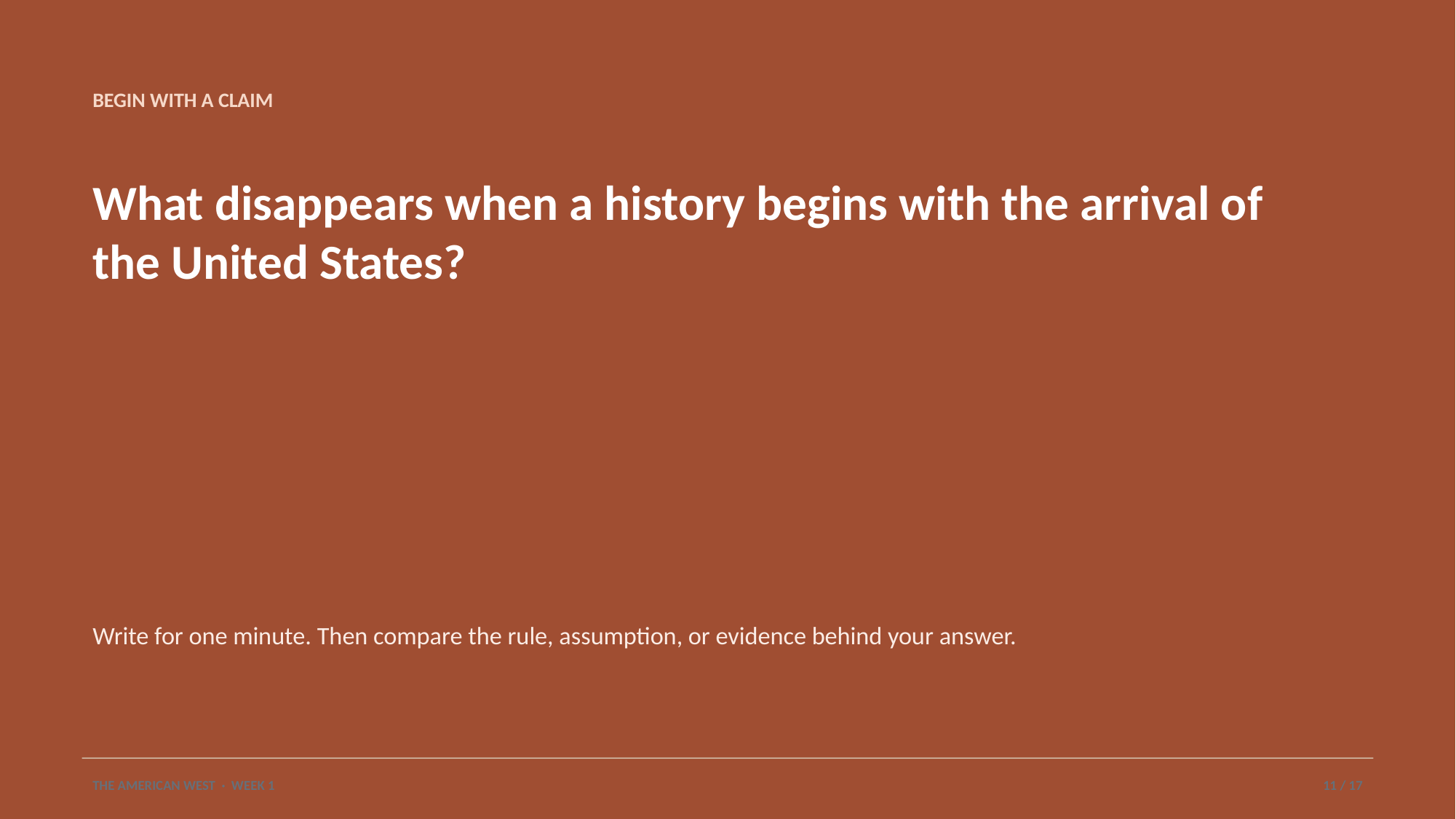

BEGIN WITH A CLAIM
What disappears when a history begins with the arrival of the United States?
Write for one minute. Then compare the rule, assumption, or evidence behind your answer.

THE AMERICAN WEST  ·  WEEK 1
11 / 17